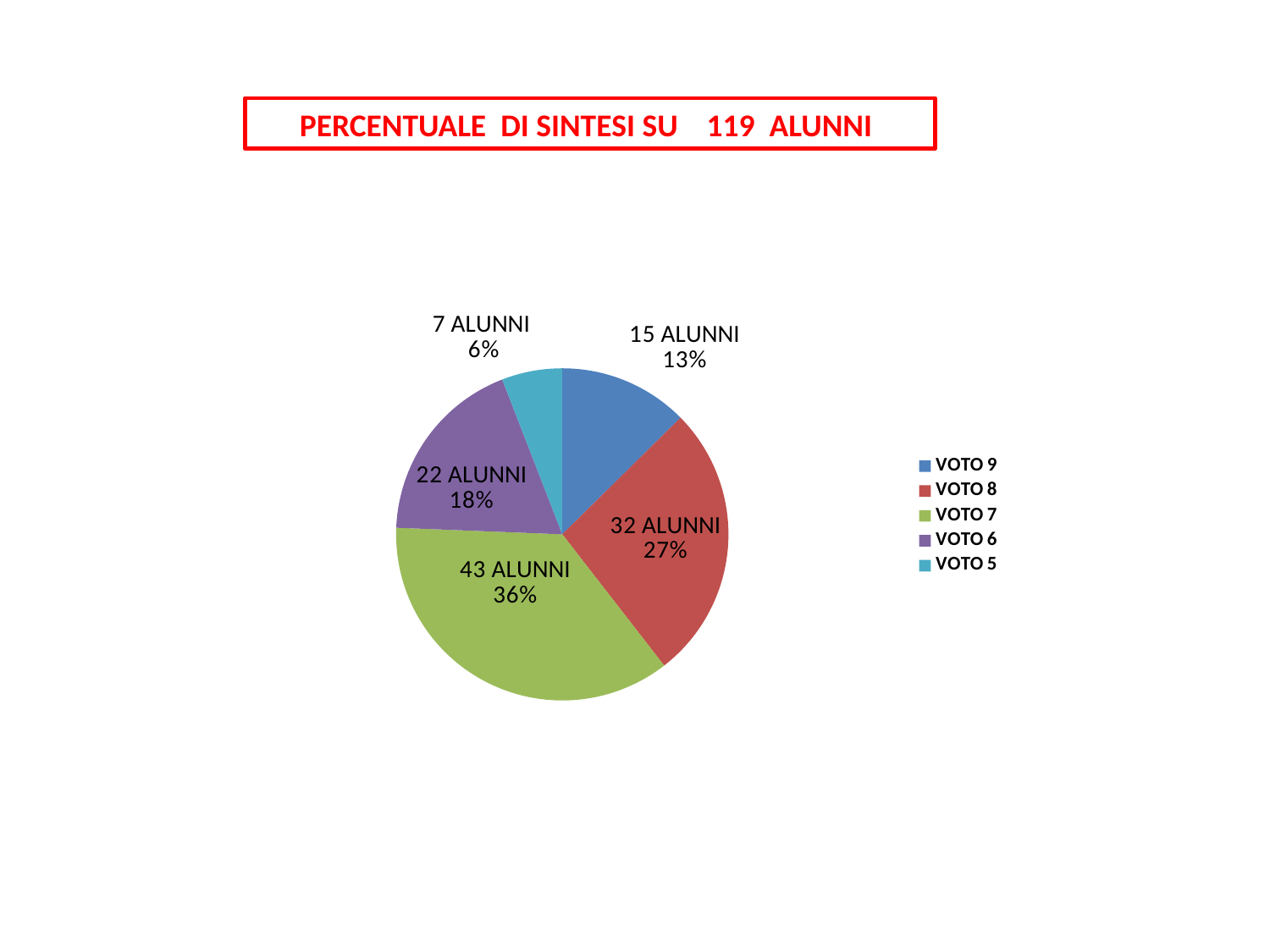

PERCENTUALE  DI SINTESI SU    119  ALUNNI

### Chart

| Category |  |
|---|---|
| VOTO 9 | 15.0 |
| VOTO 8 | 32.0 |
| VOTO 7 | 43.0 |
| VOTO 6 | 22.0 |
| VOTO 5 | 7.0 |